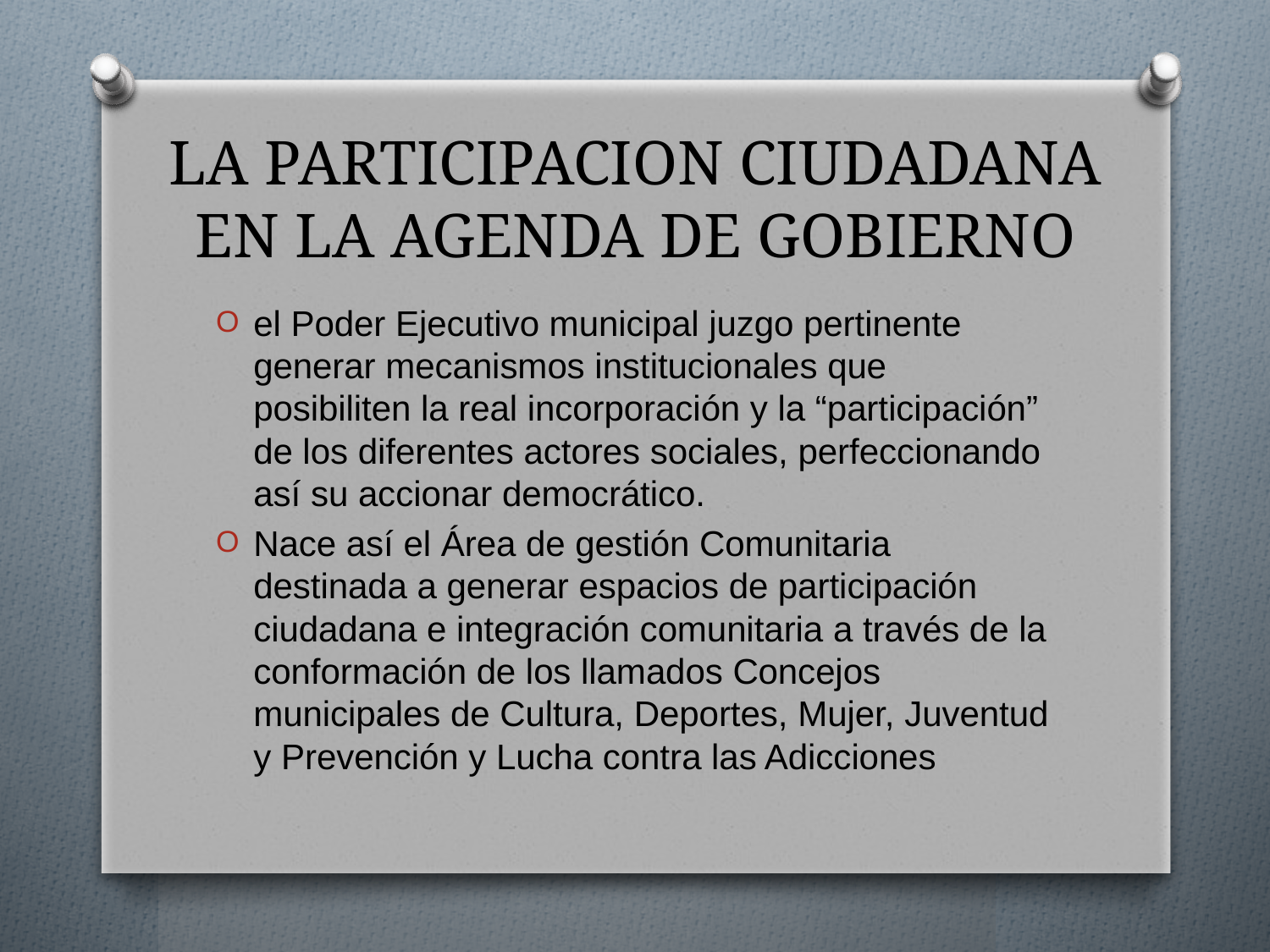

# LA PARTICIPACION CIUDADANA EN LA AGENDA DE GOBIERNO
el Poder Ejecutivo municipal juzgo pertinente generar mecanismos institucionales que posibiliten la real incorporación y la “participación” de los diferentes actores sociales, perfeccionando así su accionar democrático.
Nace así el Área de gestión Comunitaria destinada a generar espacios de participación ciudadana e integración comunitaria a través de la conformación de los llamados Concejos municipales de Cultura, Deportes, Mujer, Juventud y Prevención y Lucha contra las Adicciones